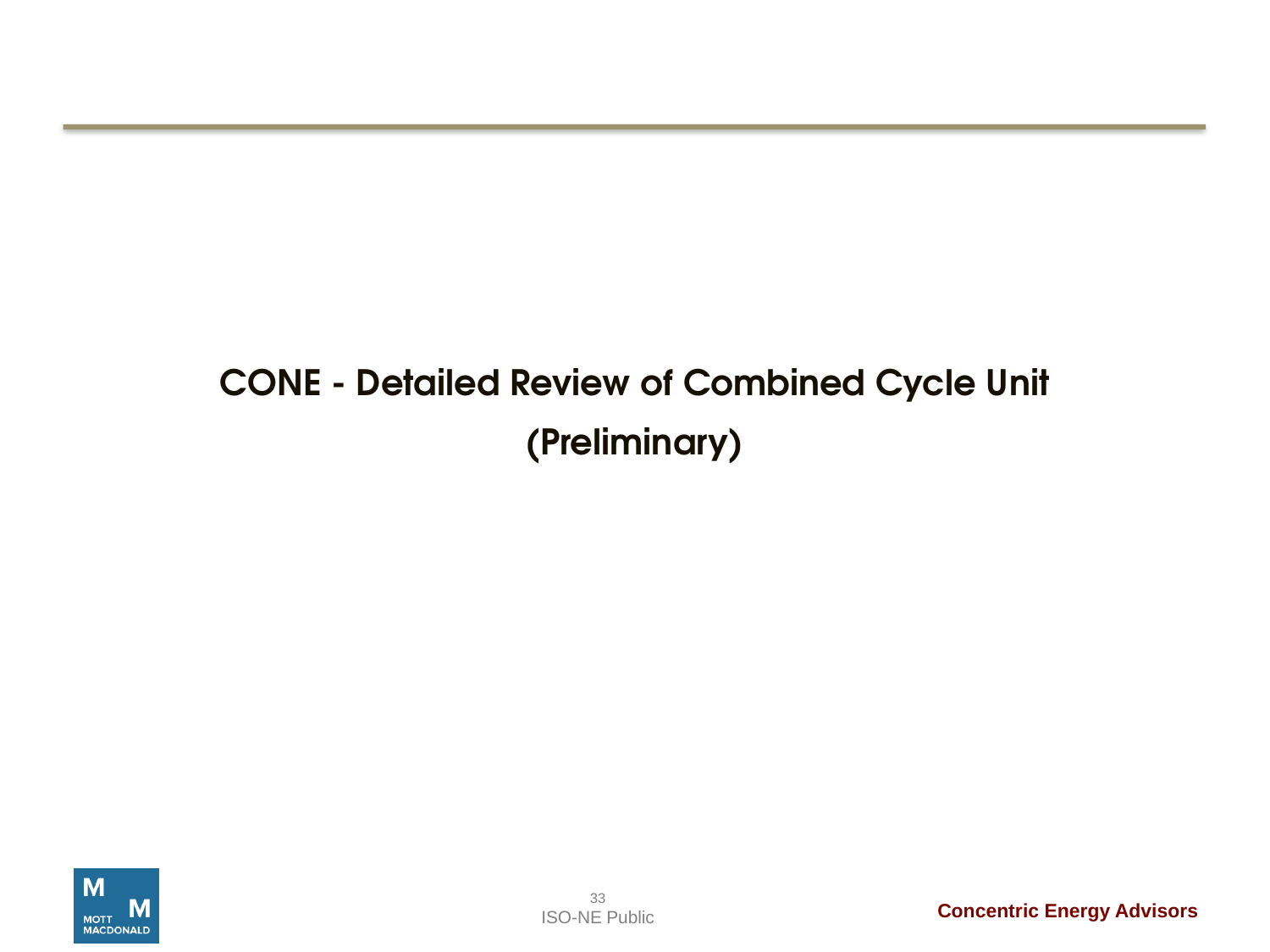

#

CONE - Detailed Review of Combined Cycle Unit
(Preliminary)